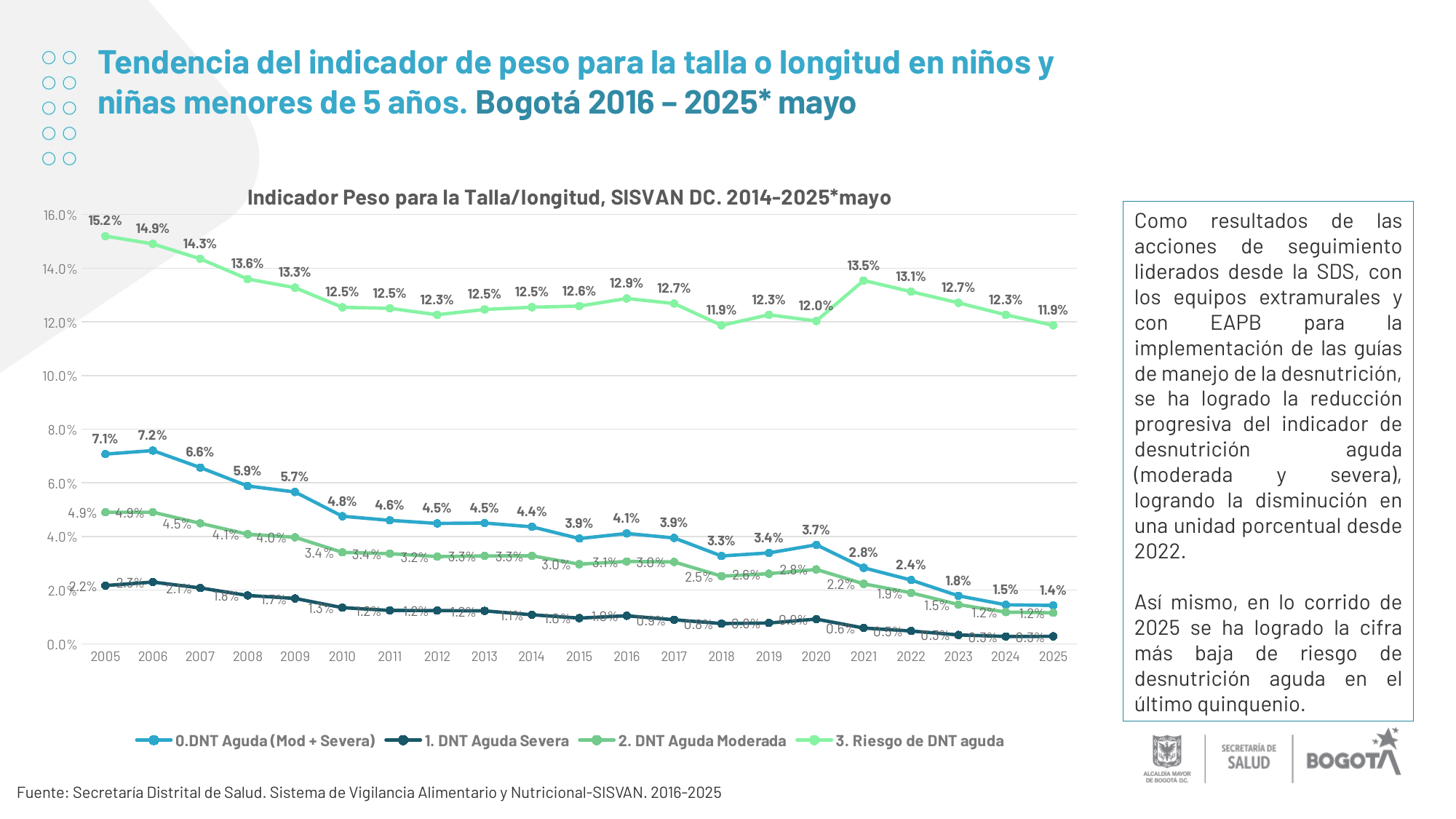

Tendencia del indicador de peso para la talla o longitud en niños y niñas menores de 5 años. Bogotá 2016 – 2025* mayo

### Chart: Indicador Peso para la Talla/longitud, SISVAN DC. 2014-2025*mayo

| Category | 0.DNT Aguda (Mod + Severa) | 1. DNT Aguda Severa | 2. DNT Aguda Moderada | 3. Riesgo de DNT aguda |
|---|---|---|---|---|
| 2005 | 0.07070654361665649 | 0.02168532792628927 | 0.049021215690367215 | 0.15196129590148047 |
| 2006 | 0.07201510560751767 | 0.02299213981469284 | 0.049022965792824835 | 0.1490449216177052 |
| 2007 | 0.0656749727056708 | 0.020783828912722367 | 0.04489114379294843 | 0.14348789416222466 |
| 2008 | 0.05880722259683824 | 0.017996553532629054 | 0.04081066906420919 | 0.13594815314302838 |
| 2009 | 0.056557581485711286 | 0.0168747292560942 | 0.03968285222961709 | 0.13273343047296499 |
| 2010 | 0.04752066115702479 | 0.013457672548581639 | 0.03406298860844315 | 0.12540019358201177 |
| 2011 | 0.045994001582404645 | 0.01241390308078237 | 0.033580098501622274 | 0.1250467668038493 |
| 2012 | 0.04484330776225299 | 0.012358644007018173 | 0.032484663755234816 | 0.12264513402405133 |
| 2013 | 0.04498099075072349 | 0.012245361175736253 | 0.032735629574987234 | 0.12460988480962379 |
| 2014 | 0.04357622381652117 | 0.010793211744028582 | 0.03278301207249258 | 0.12543867231394243 |
| 2015 | 0.039207650273224044 | 0.009556631892697466 | 0.029651018380526577 | 0.12586934923000498 |
| 2016 | 0.041097743343878924 | 0.010422850615827404 | 0.03067489272805152 | 0.1286962794856958 |
| 2017 | 0.03942975427350427 | 0.008939302884615384 | 0.030490451388888888 | 0.126819577991453 |
| 2018 | 0.03270639687376592 | 0.007520879872215771 | 0.02518551700155015 | 0.11867783403374965 |
| 2019 | 0.03384348249593698 | 0.0077289980359874855 | 0.026114484459949495 | 0.1226263770586398 |
| 2020 | 0.03687446136167768 | 0.009181269750071818 | 0.02769319161160586 | 0.12031600114909509 |
| 2021 | 0.0283 | 0.0058620689655172415 | 0.022324973876698014 | 0.13541797283176593 |
| 2022 | 0.02373618872914978 | 0.00474382492214496 | 0.018992363807004822 | 0.13124013480653557 |
| 2023 | 0.017860717451783824 | 0.0032722860656173016 | 0.014588431386166523 | 0.12708398867568418 |
| 2024 | 0.014511582093607771 | 0.002721452346987297 | 0.011790129746620474 | 0.12260970722097683 |
| 2025 | 0.014283303092957509 | 0.0027427317608337905 | 0.011540571332123719 | 0.11870402407977833 |
Como resultados de las acciones de seguimiento liderados desde la SDS, con los equipos extramurales y con EAPB para la implementación de las guías de manejo de la desnutrición, se ha logrado la reducción progresiva del indicador de desnutrición aguda (moderada y severa), logrando la disminución en una unidad porcentual desde 2022.

Así mismo, en lo corrido de 2025 se ha logrado la cifra más baja de riesgo de desnutrición aguda en el último quinquenio.
Fuente: Secretaría Distrital de Salud. Sistema de Vigilancia Alimentario y Nutricional-SISVAN. 2016-2025